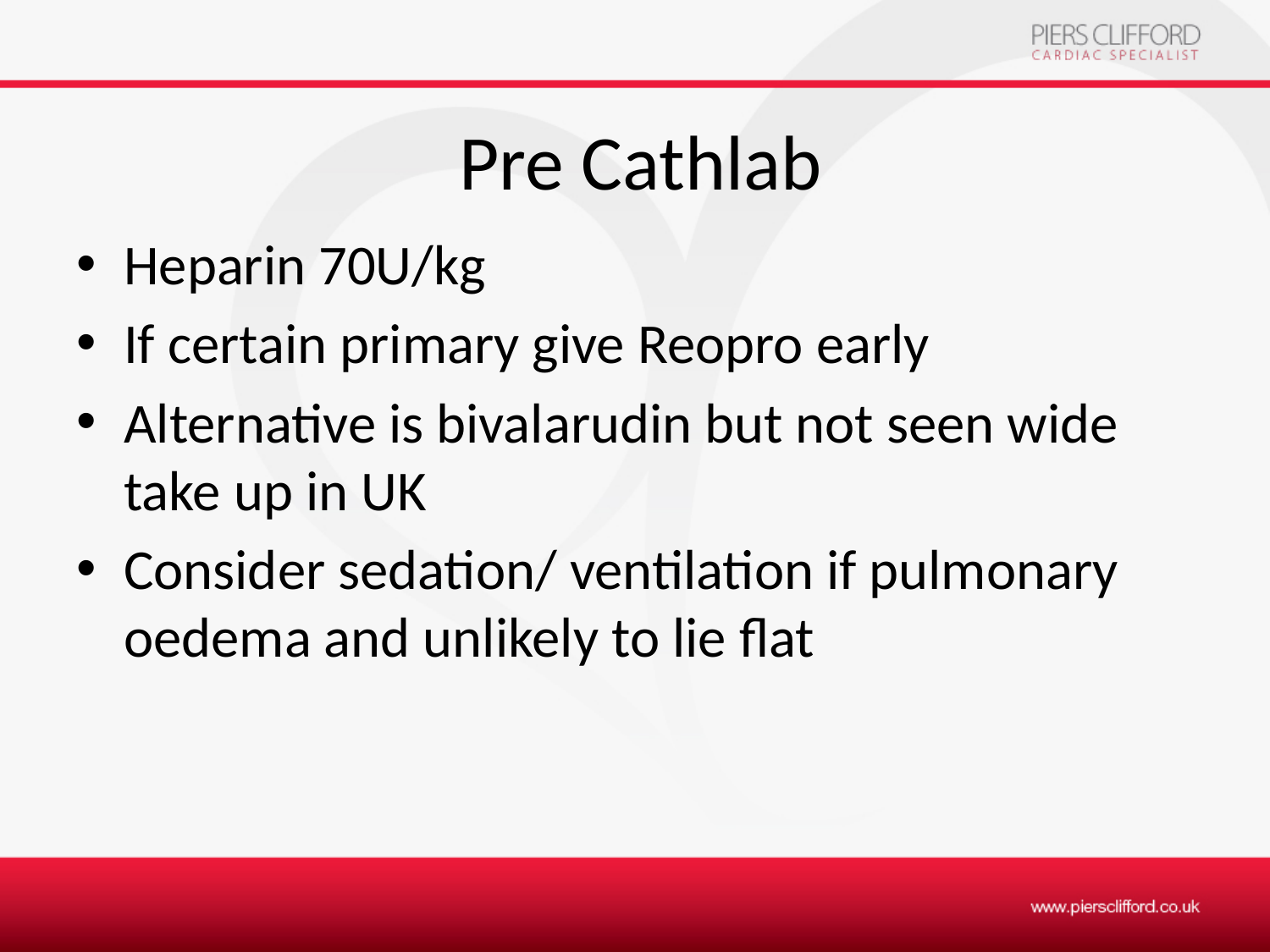

# Pre Cathlab
Heparin 70U/kg
If certain primary give Reopro early
Alternative is bivalarudin but not seen wide take up in UK
Consider sedation/ ventilation if pulmonary oedema and unlikely to lie flat